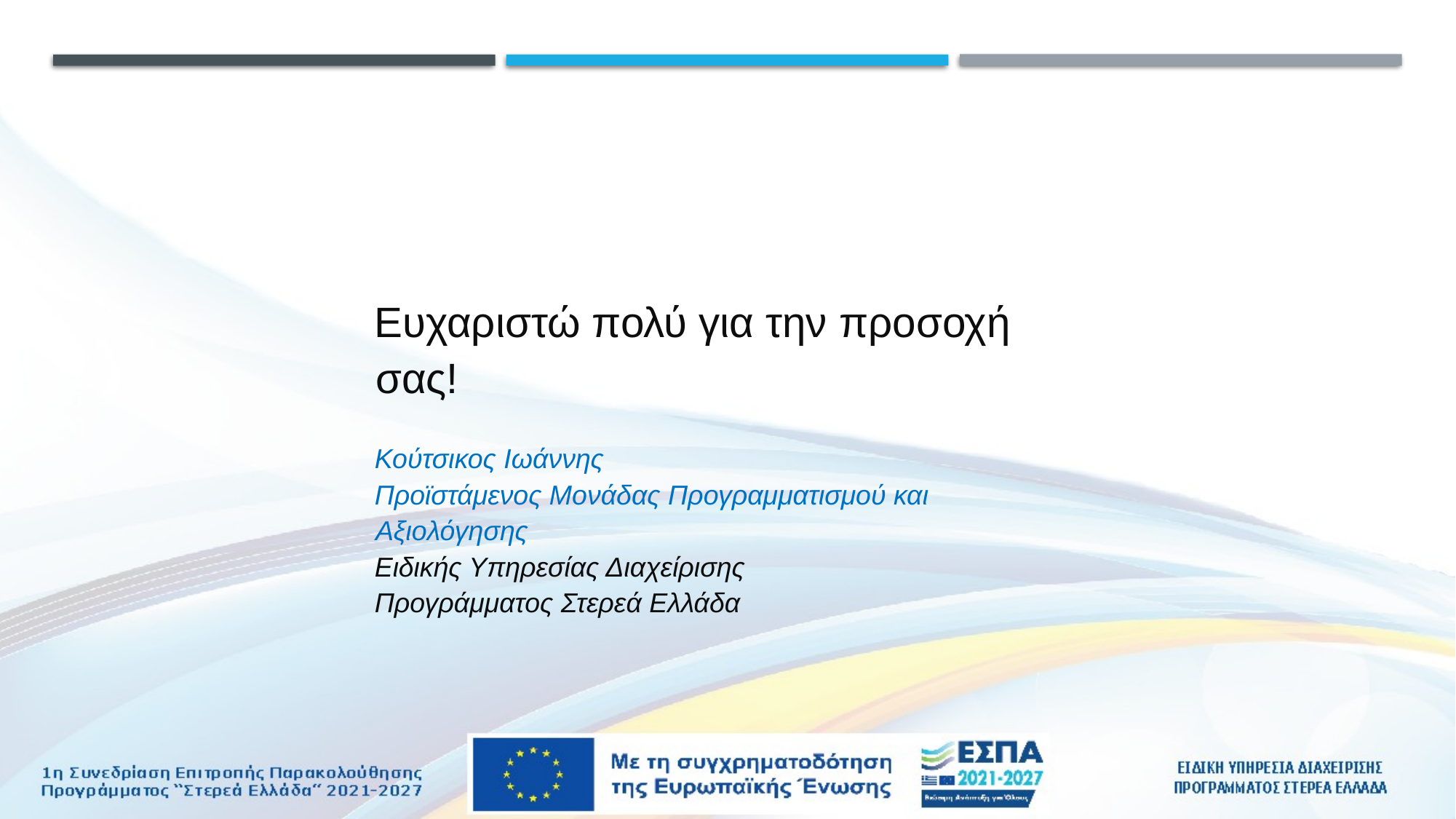

Ευχαριστώ πολύ για την προσοχή σας!

Κούτσικος Ιωάννης
Προϊστάμενος Μονάδας Προγραμματισμού και Αξιολόγησης
Ειδικής Υπηρεσίας Διαχείρισης
Προγράμματος Στερεά Ελλάδα